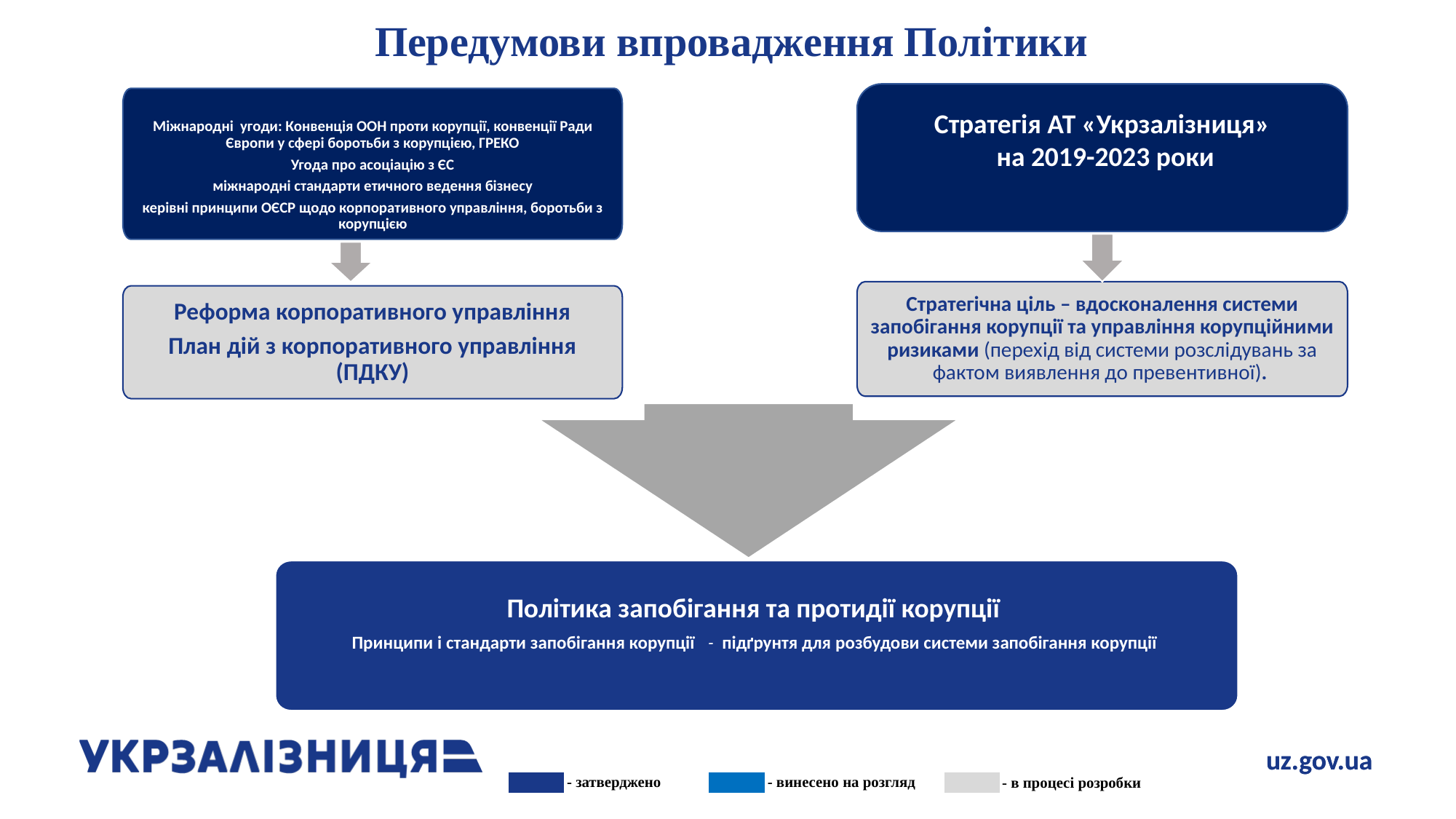

# Передумови впровадження Політики
Стратегія АТ «Укрзалізниця»
 на 2019-2023 роки

Міжнародні  угоди: Конвенція ООН проти корупції, конвенції Ради Європи у сфері боротьби з корупцією, ГРЕКО
Угода про асоціацію з ЄС
міжнародні стандарти етичного ведення бізнесу
керівні принципи ОЄСР щодо корпоративного управління, боротьби з корупцією

Стратегічна ціль – вдосконалення системи запобігання корупції та управління корупційними ризиками (перехід від системи розслідувань за фактом виявлення до превентивної).

Реформа корпоративного управління
План дій з корпоративного управління (ПДКУ)

Політика запобігання та протидії корупції
Принципи і стандарти запобігання корупції   -  підґрунтя для розбудови системи запобігання корупції

- винесено на розгляд
- затверджено
- в процесі розробки